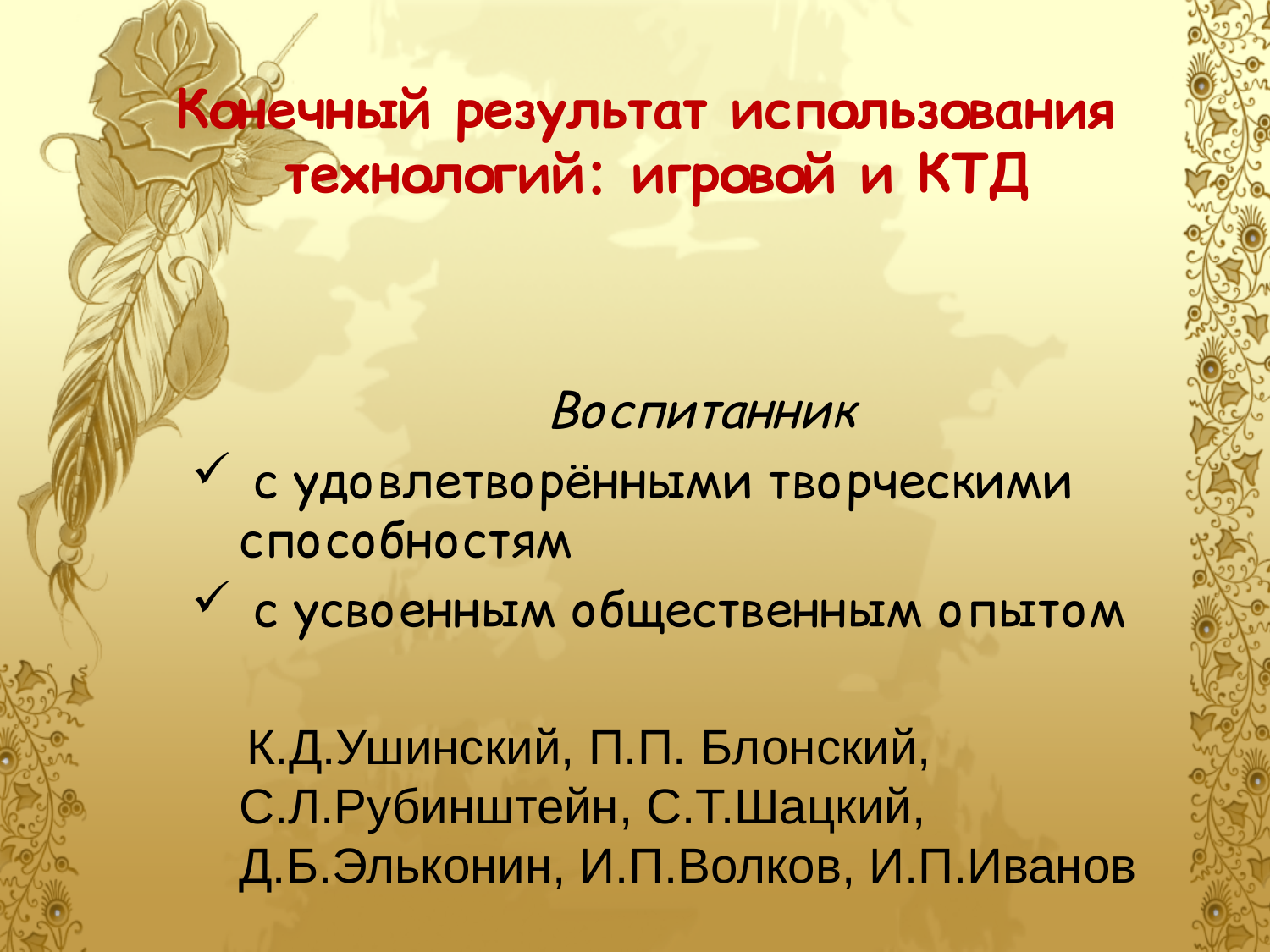

# Конечный результат использования  технологий: игровой и КТД

 Воспитанник
 с удовлетворёнными творческими способностям
 с усвоенным общественным опытом

    К.Д.Ушинский, П.П. Блонский, С.Л.Рубинштейн, С.Т.Шацкий, Д.Б.Эльконин, И.П.Волков, И.П.Иванов